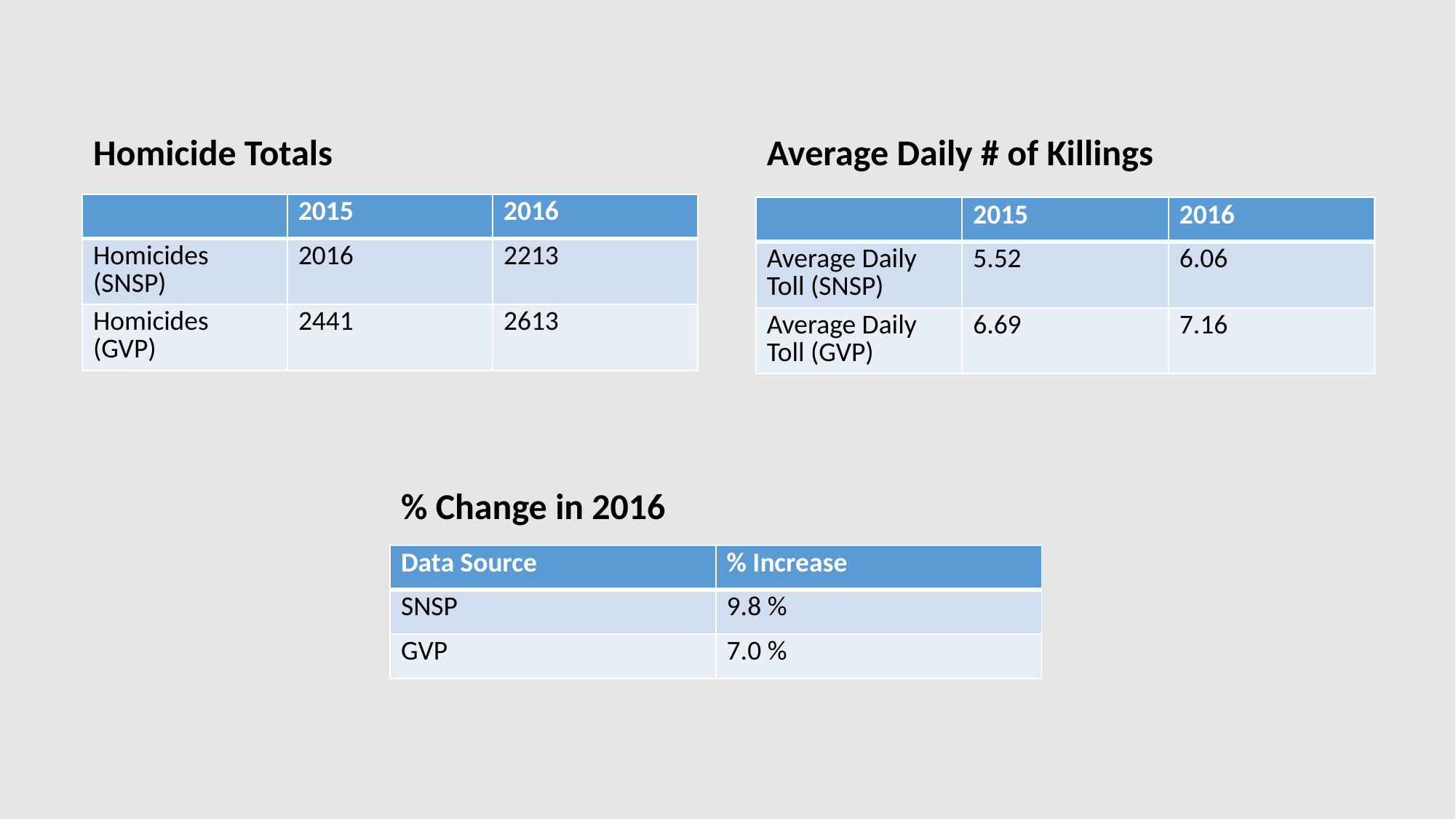

Homicide Totals
Average Daily # of Killings
|  | 2015 | 2016 |
| --- | --- | --- |
| Homicides (SNSP) | 2016 | 2213 |
| Homicides (GVP) | 2441 | 2613 |
|  | 2015 | 2016 |
| --- | --- | --- |
| Average Daily Toll (SNSP) | 5.52 | 6.06 |
| Average Daily Toll (GVP) | 6.69 | 7.16 |
% Change in 2016
| Data Source | % Increase |
| --- | --- |
| SNSP | 9.8 % |
| GVP | 7.0 % |